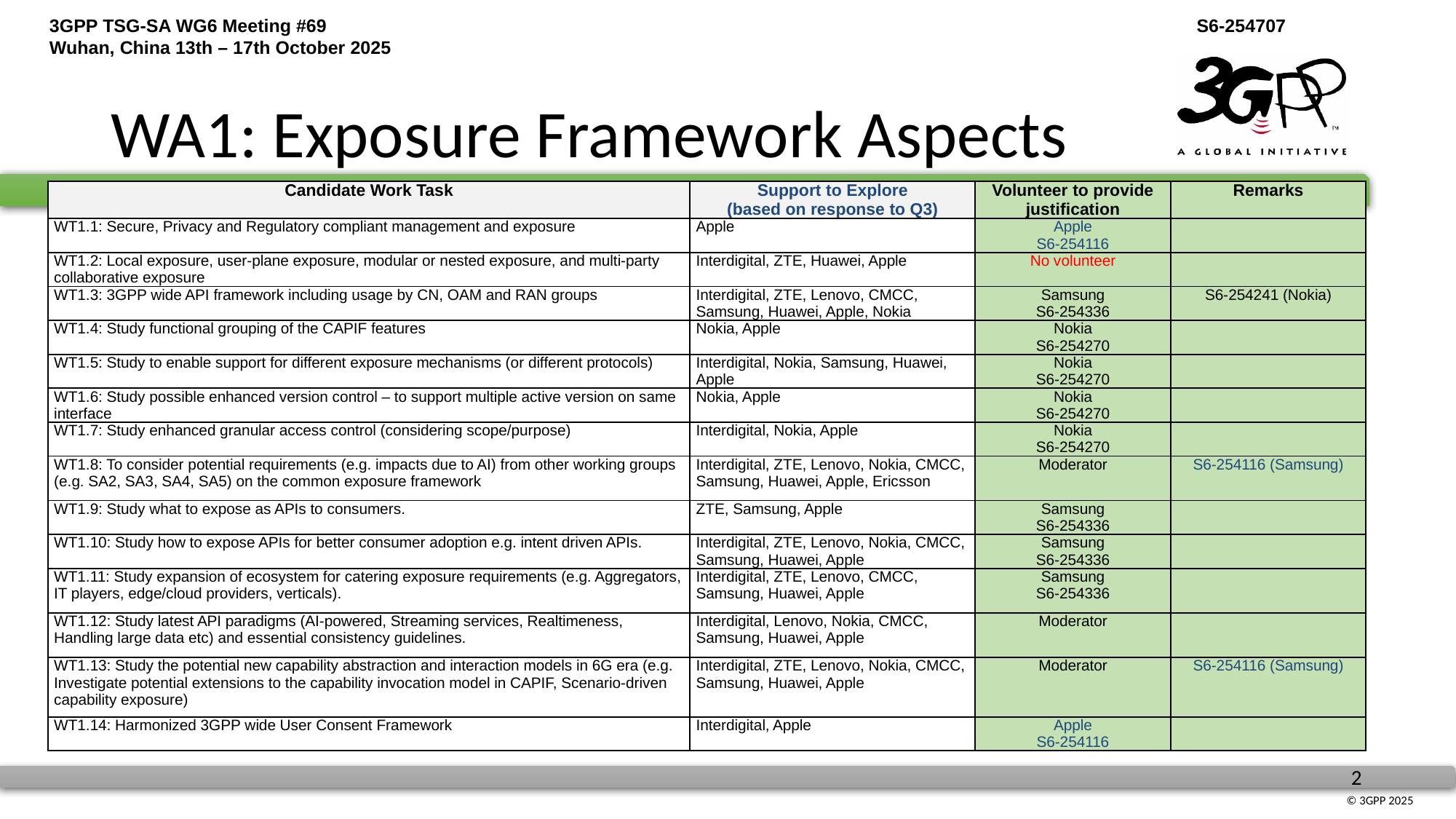

# WA1: Exposure Framework Aspects
| Candidate Work Task | Support to Explore (based on response to Q3) | Volunteer to provide justification | Remarks |
| --- | --- | --- | --- |
| WT1.1: Secure, Privacy and Regulatory compliant management and exposure | Apple | Apple S6-254116 |  |
| WT1.2: Local exposure​​, ​​user-plane exposure​​, ​​modular or nested exposure​​, and ​​multi-party collaborative exposure | Interdigital, ZTE, Huawei, Apple | No volunteer |  |
| WT1.3: 3GPP wide API framework including usage by CN, OAM and RAN groups | Interdigital, ZTE, Lenovo, CMCC, Samsung, Huawei, Apple, Nokia | Samsung S6-254336 | S6-254241 (Nokia) |
| WT1.4: Study functional grouping of the CAPIF features | Nokia, Apple | Nokia S6-254270 |  |
| WT1.5: Study to enable support for different exposure mechanisms (or different protocols) | Interdigital, Nokia, Samsung, Huawei, Apple | Nokia S6-254270 |  |
| WT1.6: Study possible enhanced version control – to support multiple active version on same interface | Nokia, Apple | Nokia S6-254270 |  |
| WT1.7: Study enhanced granular access control (considering scope/purpose) | Interdigital, Nokia, Apple | Nokia S6-254270 |  |
| WT1.8: To consider potential requirements (e.g. impacts due to AI) from other working groups (e.g. SA2, SA3, SA4, SA5) on the common exposure framework | Interdigital, ZTE, Lenovo, Nokia, CMCC, Samsung, Huawei, Apple, Ericsson | Moderator | S6-254116 (Samsung) |
| WT1.9: Study what to expose as APIs to consumers. | ZTE, Samsung, Apple | Samsung S6-254336 |  |
| WT1.10: Study how to expose APIs for better consumer adoption e.g. intent driven APIs. | Interdigital, ZTE, Lenovo, Nokia, CMCC, Samsung, Huawei, Apple | Samsung S6-254336 |  |
| WT1.11: Study expansion of ecosystem for catering exposure requirements (e.g. Aggregators, IT players, edge/cloud providers, verticals). | Interdigital, ZTE, Lenovo, CMCC, Samsung, Huawei, Apple | Samsung S6-254336 |  |
| WT1.12: Study latest API paradigms (AI-powered, Streaming services, Realtimeness, Handling large data etc) and essential consistency guidelines. | Interdigital, Lenovo, Nokia, CMCC, Samsung, Huawei, Apple | Moderator |  |
| WT1.13: Study the potential new capability abstraction and interaction models in 6G era (e.g. Investigate potential extensions to the capability invocation model in CAPIF, Scenario-driven capability exposure) | Interdigital, ZTE, Lenovo, Nokia, CMCC, Samsung, Huawei, Apple | Moderator | S6-254116 (Samsung) |
| WT1.14: Harmonized 3GPP wide User Consent Framework | Interdigital, Apple | Apple S6-254116 |  |